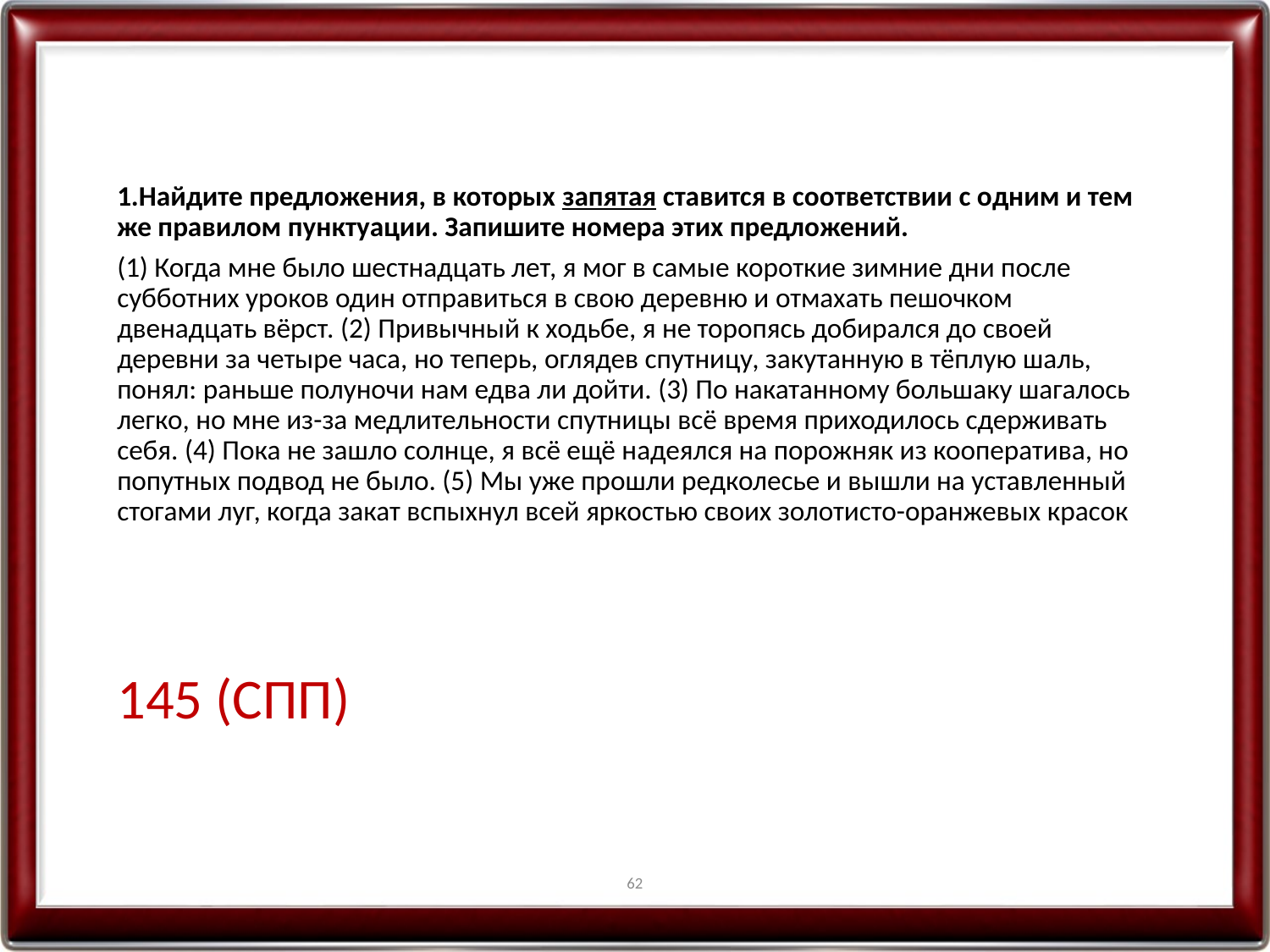

#
1.Найдите предложения, в которых запятая ставится в соответствии с одним и тем же правилом пунктуации. Запишите номера этих предложений.
(1) Когда мне было шестнадцать лет, я мог в самые короткие зимние дни после субботних уроков один отправиться в свою деревню и отмахать пешочком двенадцать вёрст. (2) Привычный к ходьбе, я не торопясь добирался до своей деревни за четыре часа, но теперь, оглядев спутницу, закутанную в тёплую шаль, понял: раньше полуночи нам едва ли дойти. (3) По накатанному большаку шагалось легко, но мне из-за медлительности спутницы всё время приходилось сдерживать себя. (4) Пока не зашло солнце, я всё ещё надеялся на порожняк из кооператива, но попутных подвод не было. (5) Мы уже прошли редколесье и вышли на уставленный стогами луг, когда закат вспыхнул всей яркостью своих золотисто-оранжевых красок
145 (СПП)
62